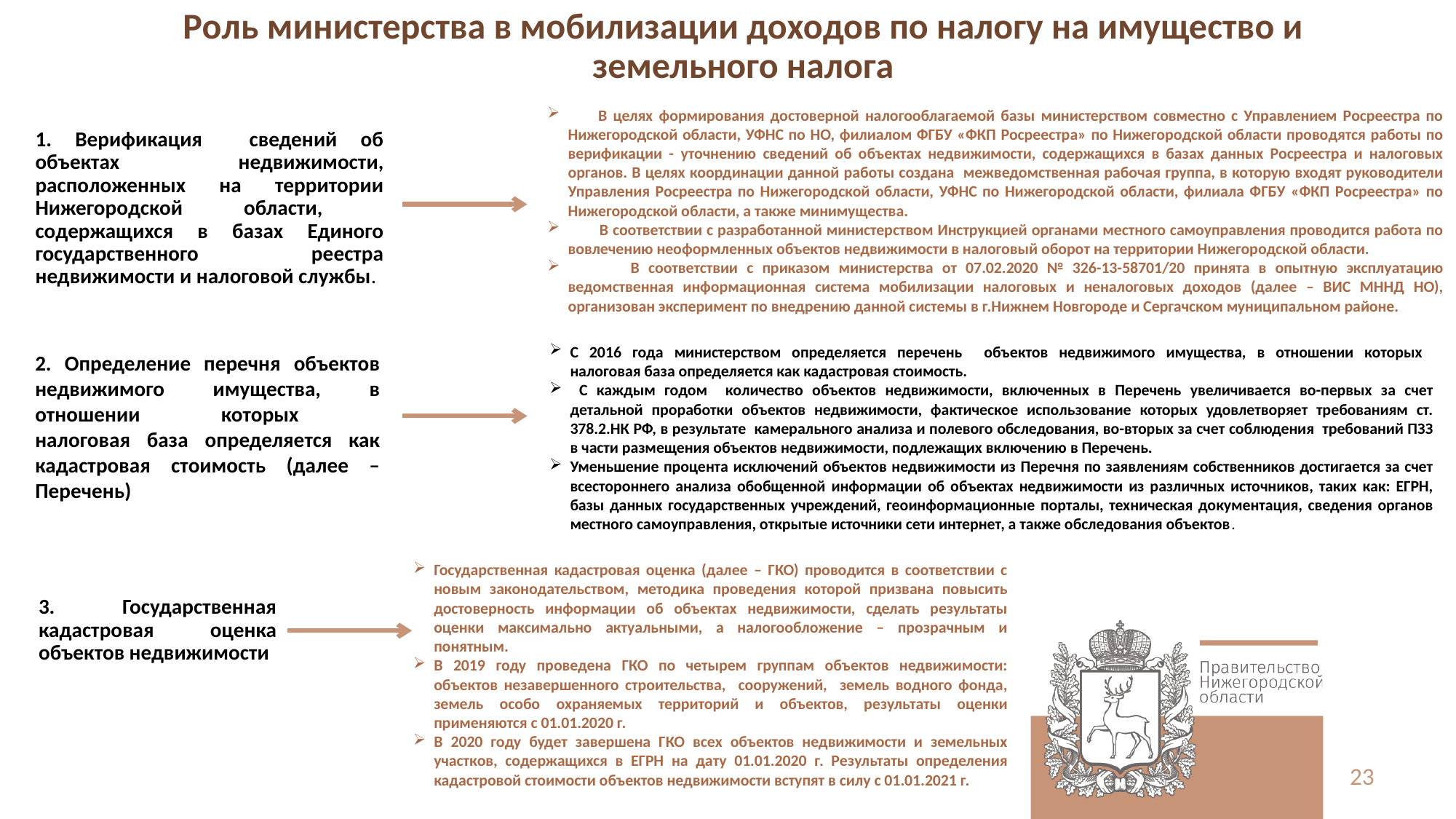

# Роль министерства в мобилизации доходов по налогу на имущество и земельного налога
     В целях формирования достоверной налогооблагаемой базы министерством совместно с Управлением Росреестра по Нижегородской области, УФНС по НО, филиалом ФГБУ «ФКП Росреестра» по Нижегородской области проводятся работы по верификации - уточнению сведений об объектах недвижимости, содержащихся в базах данных Росреестра и налоговых органов. В целях координации данной работы создана  межведомственная рабочая группа, в которую входят руководители Управления Росреестра по Нижегородской области, УФНС по Нижегородской области, филиала ФГБУ «ФКП Росреестра» по Нижегородской области, а также минимущества.
       В соответствии с разработанной министерством Инструкцией органами местного самоуправления проводится работа по вовлечению неоформленных объектов недвижимости в налоговый оборот на территории Нижегородской области.
       В соответствии с приказом министерства от 07.02.2020 № 326-13-58701/20 принята в опытную эксплуатацию ведомственная информационная система мобилизации налоговых и неналоговых доходов (далее – ВИС МННД НО), организован эксперимент по внедрению данной системы в г.Нижнем Новгороде и Сергачском муниципальном районе.

1. Верификация  сведений об объектах недвижимости, расположенных на территории Нижегородской области,  содержащихся в базах Единого государственного реестра недвижимости и налоговой службы.
С 2016 года министерством определяется перечень  объектов недвижимого имущества, в отношении которых
налоговая база определяется как кадастровая стоимость.
 С каждым годом  количество объектов недвижимости, включенных в Перечень увеличивается во-первых за счет детальной проработки объектов недвижимости, фактическое использование которых удовлетворяет требованиям ст. 378.2.НК РФ, в результате  камерального анализа и полевого обследования, во-вторых за счет соблюдения  требований ПЗЗ в части размещения объектов недвижимости, подлежащих включению в Перечень.
Уменьшение процента исключений объектов недвижимости из Перечня по заявлениям собственников достигается за счет всестороннего анализа обобщенной информации об объектах недвижимости из различных источников, таких как: ЕГРН, базы данных государственных учреждений, геоинформационные порталы, техническая документация, сведения органов местного самоуправления, открытые источники сети интернет, а также обследования объектов.
2. Определение перечня объектов недвижимого имущества, в отношении которых
налоговая база определяется как кадастровая стоимость (далее – Перечень)
Государственная кадастровая оценка (далее – ГКО) проводится в соответствии с новым законодательством, методика проведения которой призвана повысить достоверность информации об объектах недвижимости, сделать результаты оценки максимально актуальными, а налогообложение – прозрачным и понятным.
В 2019 году проведена ГКО по четырем группам объектов недвижимости: объектов незавершенного строительства,  сооружений,  земель водного фонда, земель особо охраняемых территорий и объектов, результаты оценки применяются с 01.01.2020 г.
В 2020 году будет завершена ГКО всех объектов недвижимости и земельных участков, содержащихся в ЕГРН на дату 01.01.2020 г. Результаты определения кадастровой стоимости объектов недвижимости вступят в силу с 01.01.2021 г.
3. Государственная кадастровая оценка объектов недвижимости
23